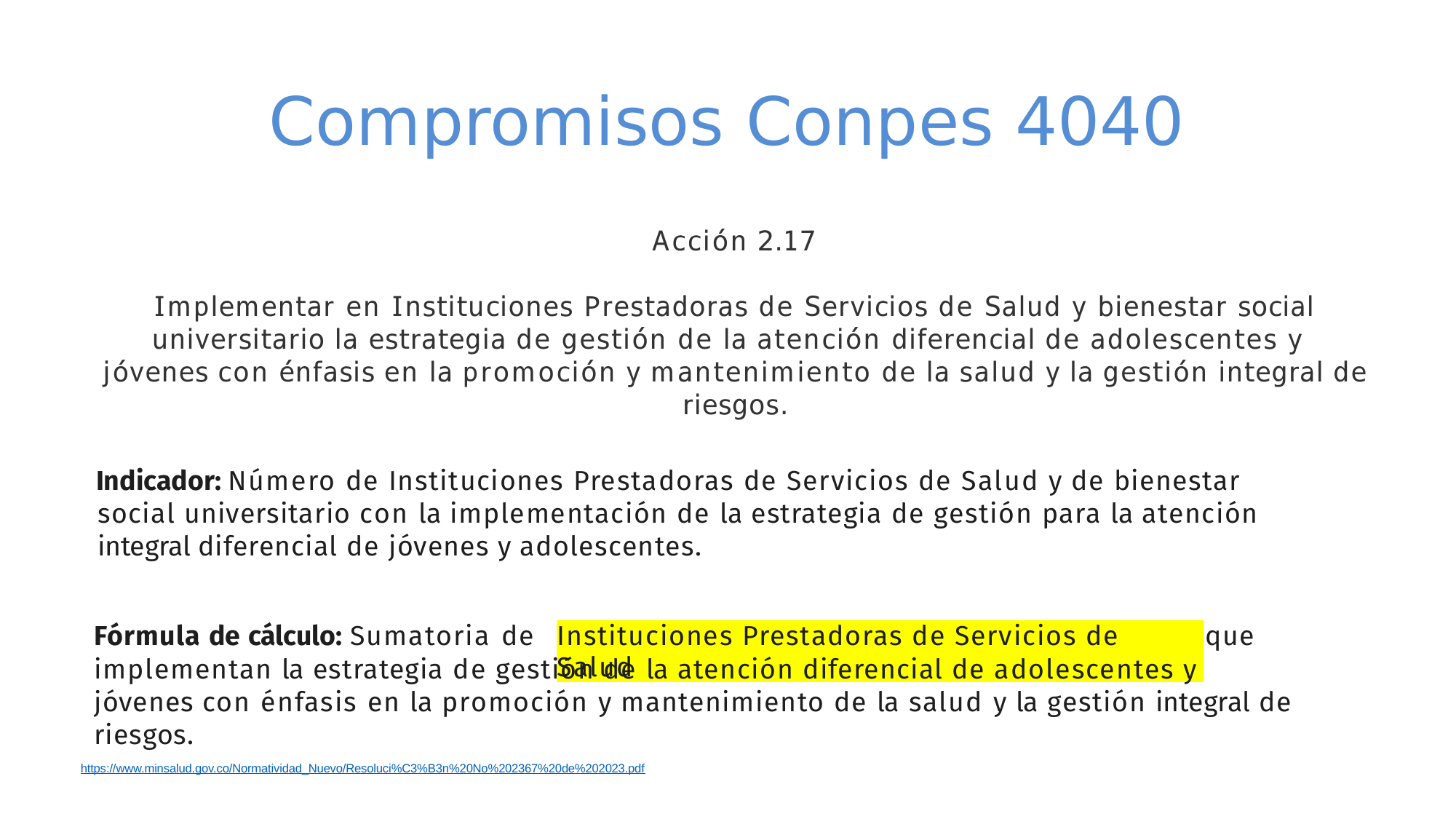

# Compromisos Conpes 4040
Acción 2.17
Implementar en Instituciones Prestadoras de Servicios de Salud y bienestar social universitario la estrategia de gestión de la atención diferencial de adolescentes y  jóvenes con énfasis en la promoción y mantenimiento de la salud y la gestión integral de riesgos.

Indicador: Número de Instituciones Prestadoras de Servicios de Salud y de bienestar social universitario con la implementación de la estrategia de gestión para la atención integral diferencial de jóvenes y adolescentes.
Fórmula de cálculo: Sumatoria de	que
Instituciones Prestadoras de Servicios de Salud
implementan la estrategia de gestión de la atención diferencial de adolescentes y jóvenes con énfasis en la promoción y mantenimiento de la salud y la gestión integral de riesgos.
https://www.minsalud.gov.co/Normatividad_Nuevo/Resoluci%C3%B3n%20No%202367%20de%202023.pdf